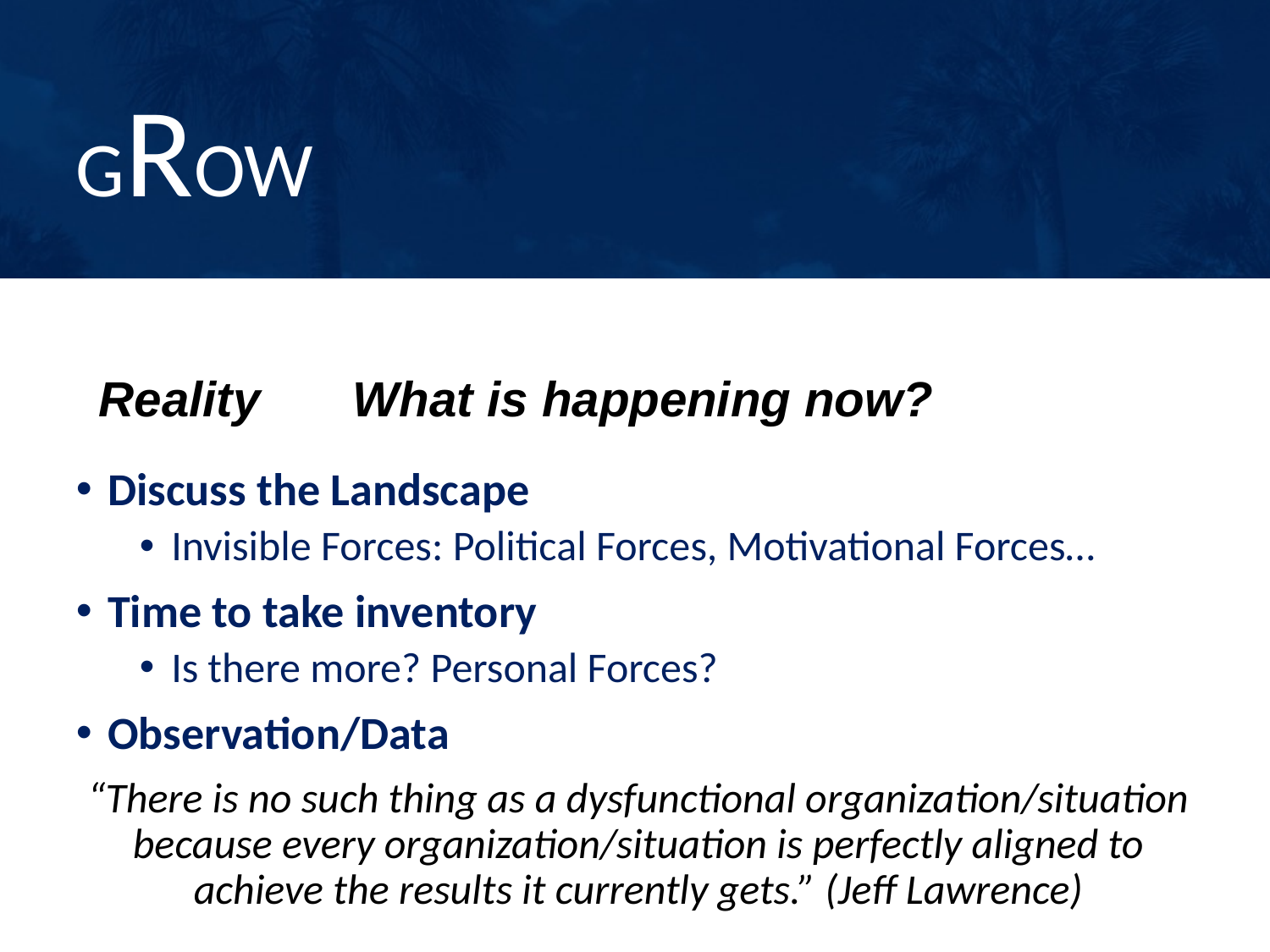

# GROW
Reality	What is happening now?
Discuss the Landscape
Invisible Forces: Political Forces, Motivational Forces…
Time to take inventory
Is there more? Personal Forces?
Observation/Data
“There is no such thing as a dysfunctional organization/situation because every organization/situation is perfectly aligned to achieve the results it currently gets.” (Jeff Lawrence)